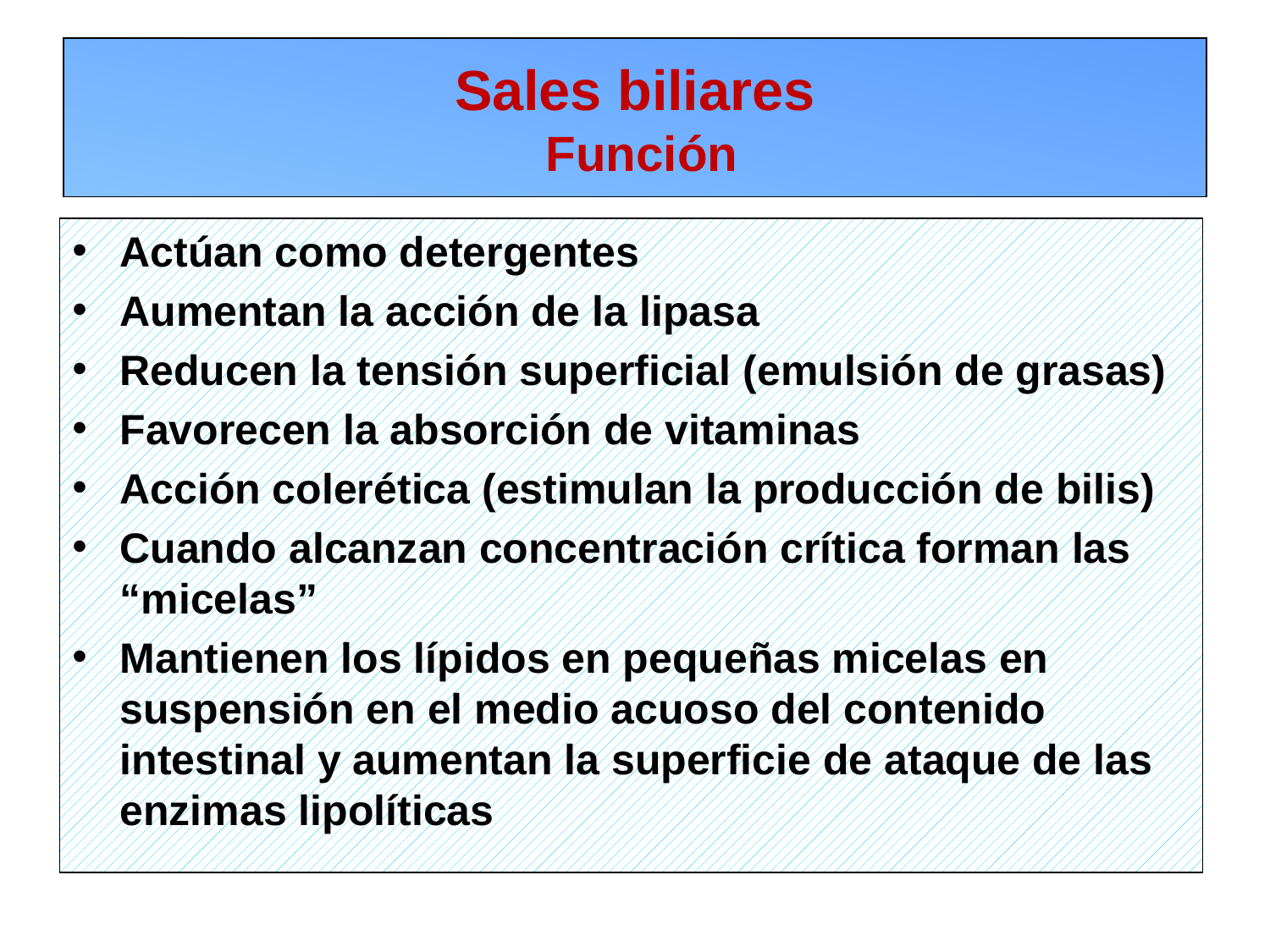

# Sales biliares Función
Actúan como detergentes
Aumentan la acción de la lipasa
Reducen la tensión superficial (emulsión de grasas)
Favorecen la absorción de vitaminas
Acción colerética (estimulan la producción de bilis)
Cuando alcanzan concentración crítica forman las “micelas”
Mantienen los lípidos en pequeñas micelas en suspensión en el medio acuoso del contenido intestinal y aumentan la superficie de ataque de las enzimas lipolíticas